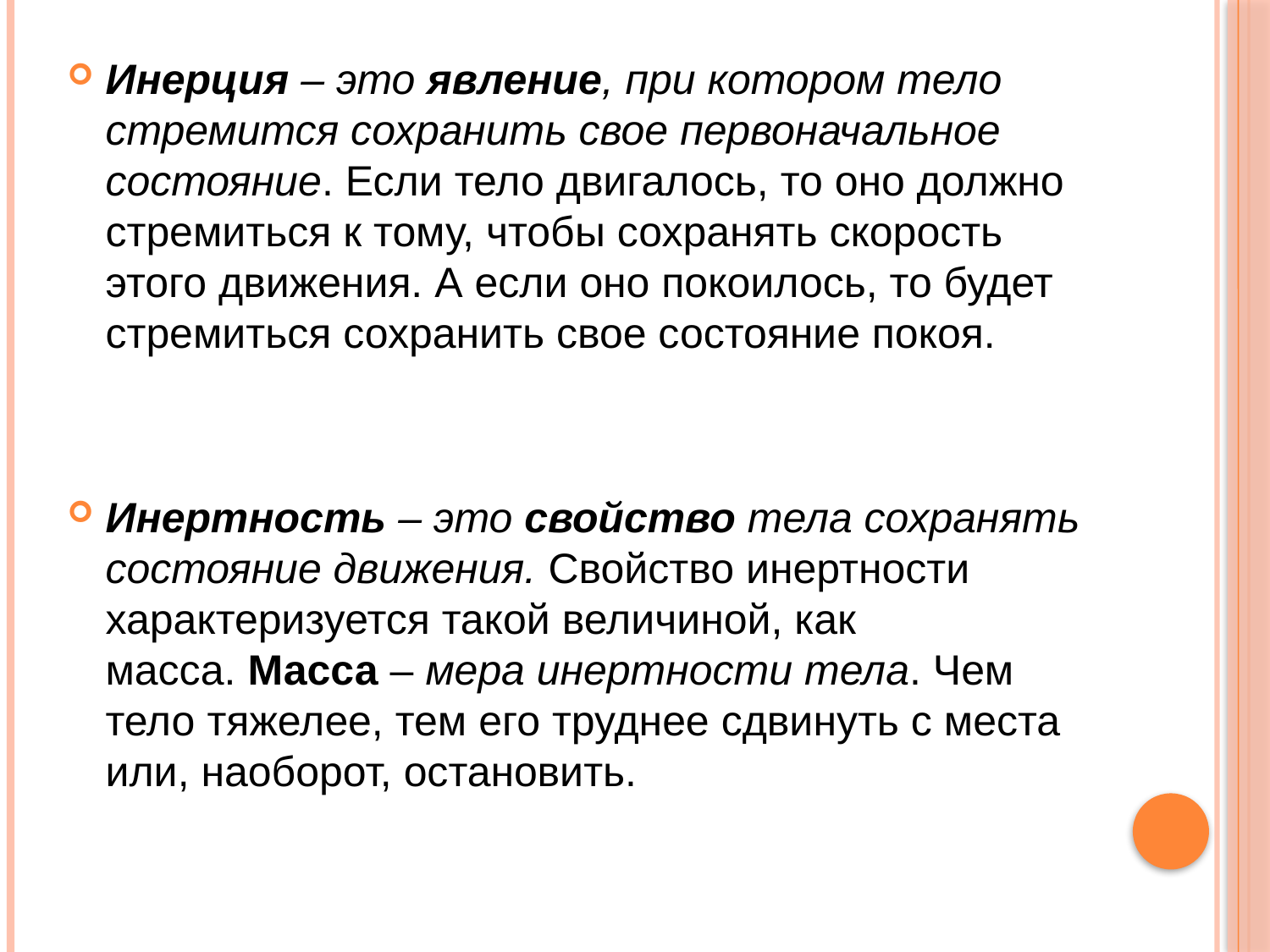

Инерция – это явление, при котором тело стремится сохранить свое первоначальное состояние. Если тело двигалось, то оно должно стремиться к тому, чтобы сохранять скорость этого движения. А если оно покоилось, то будет стремиться сохранить свое состояние покоя.

Инертность – это свойство тела сохранять состояние движения. Свойство инертности характеризуется такой величиной, как масса. Масса – мера инертности тела. Чем тело тяжелее, тем его труднее сдвинуть с места или, наоборот, остановить.